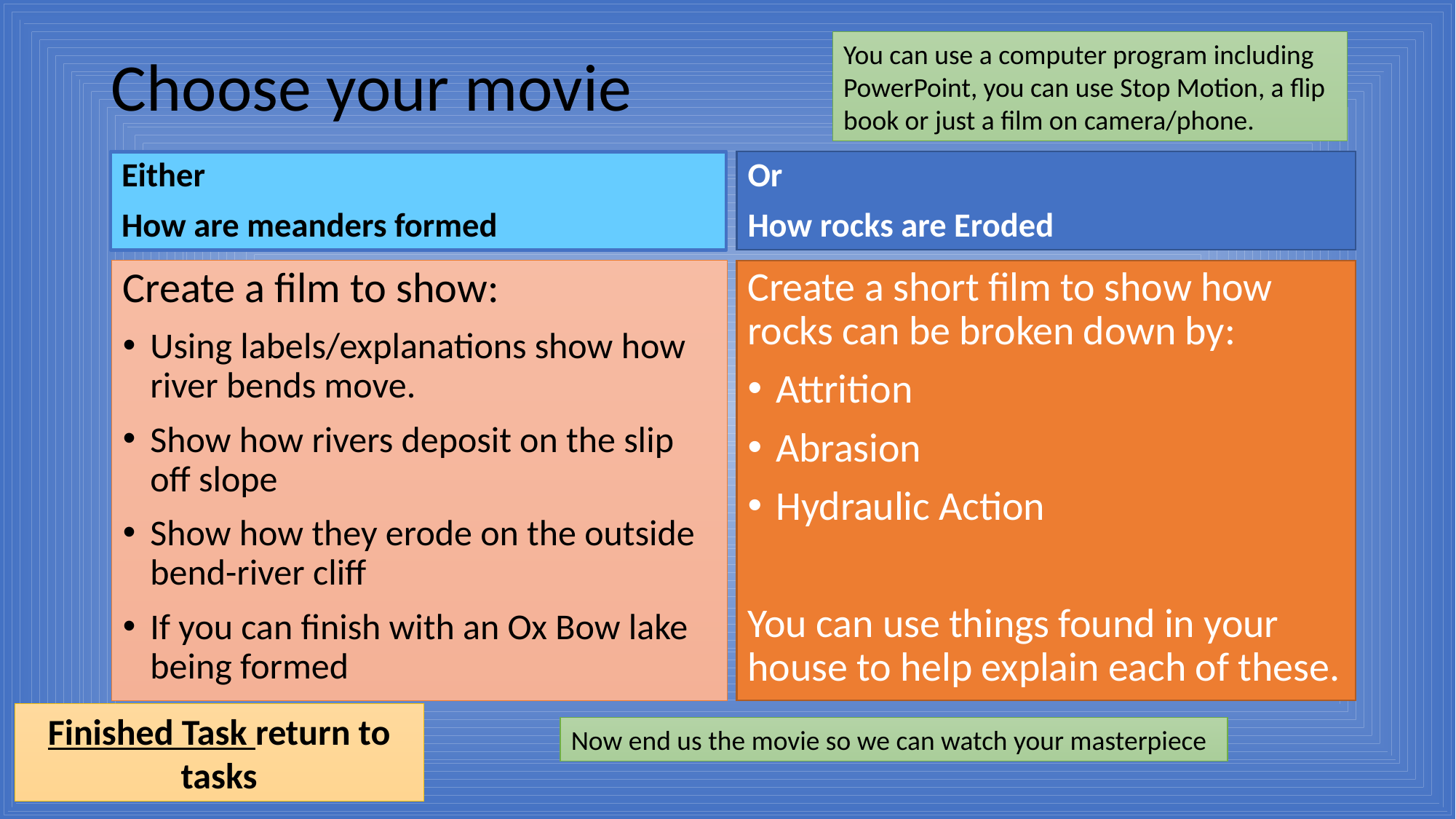

You can use a computer program including PowerPoint, you can use Stop Motion, a flip book or just a film on camera/phone.
# Choose your movie
Either
How are meanders formed
Or
How rocks are Eroded
Create a film to show:
Using labels/explanations show how river bends move.
Show how rivers deposit on the slip off slope
Show how they erode on the outside bend-river cliff
If you can finish with an Ox Bow lake being formed
Create a short film to show how rocks can be broken down by:
Attrition
Abrasion
Hydraulic Action

You can use things found in your house to help explain each of these.
Finished Task return to tasks
Now end us the movie so we can watch your masterpiece